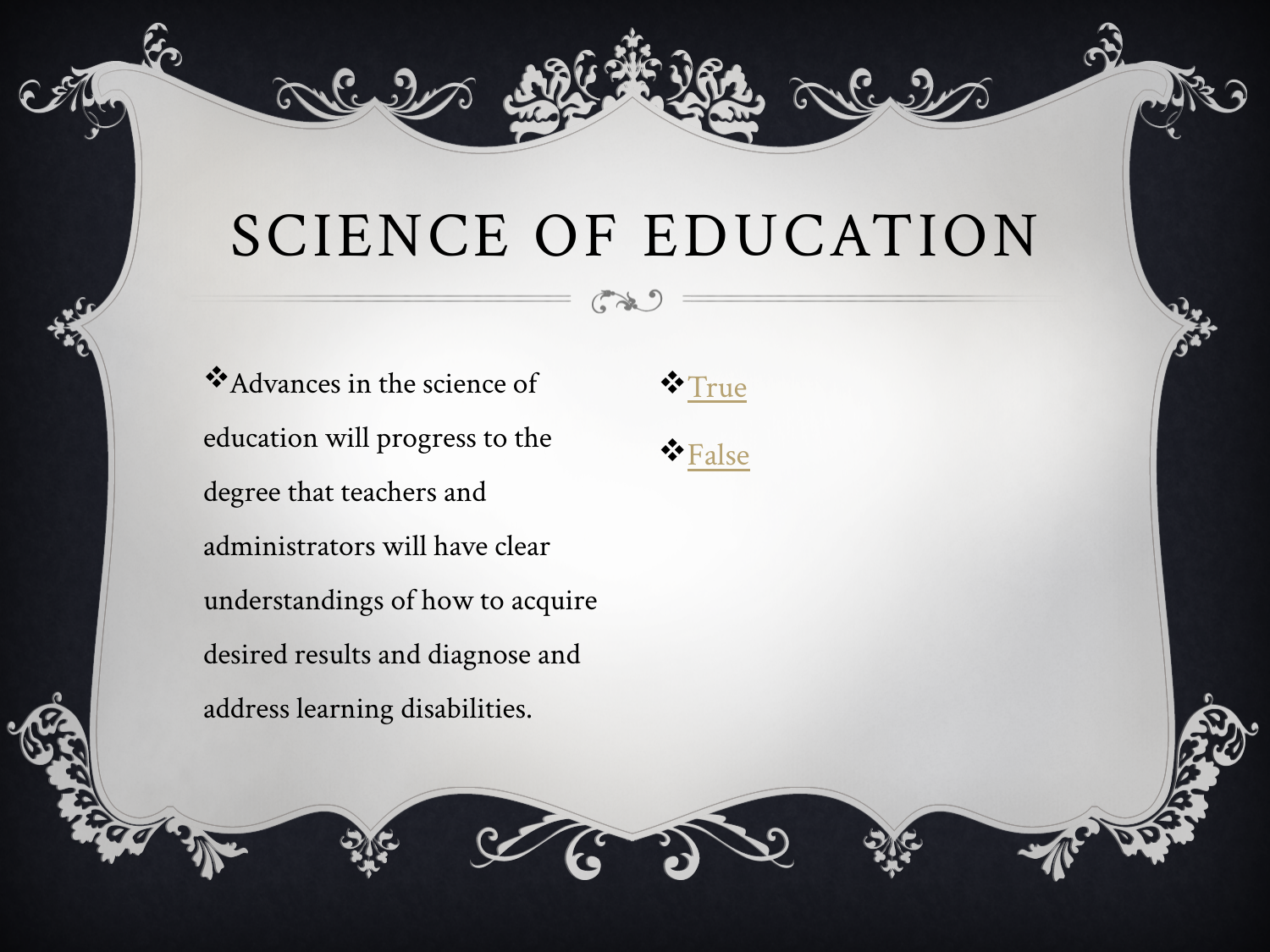

# Science of Education
Advances in the science of education will progress to the degree that teachers and administrators will have clear understandings of how to acquire desired results and diagnose and address learning disabilities.
True
False